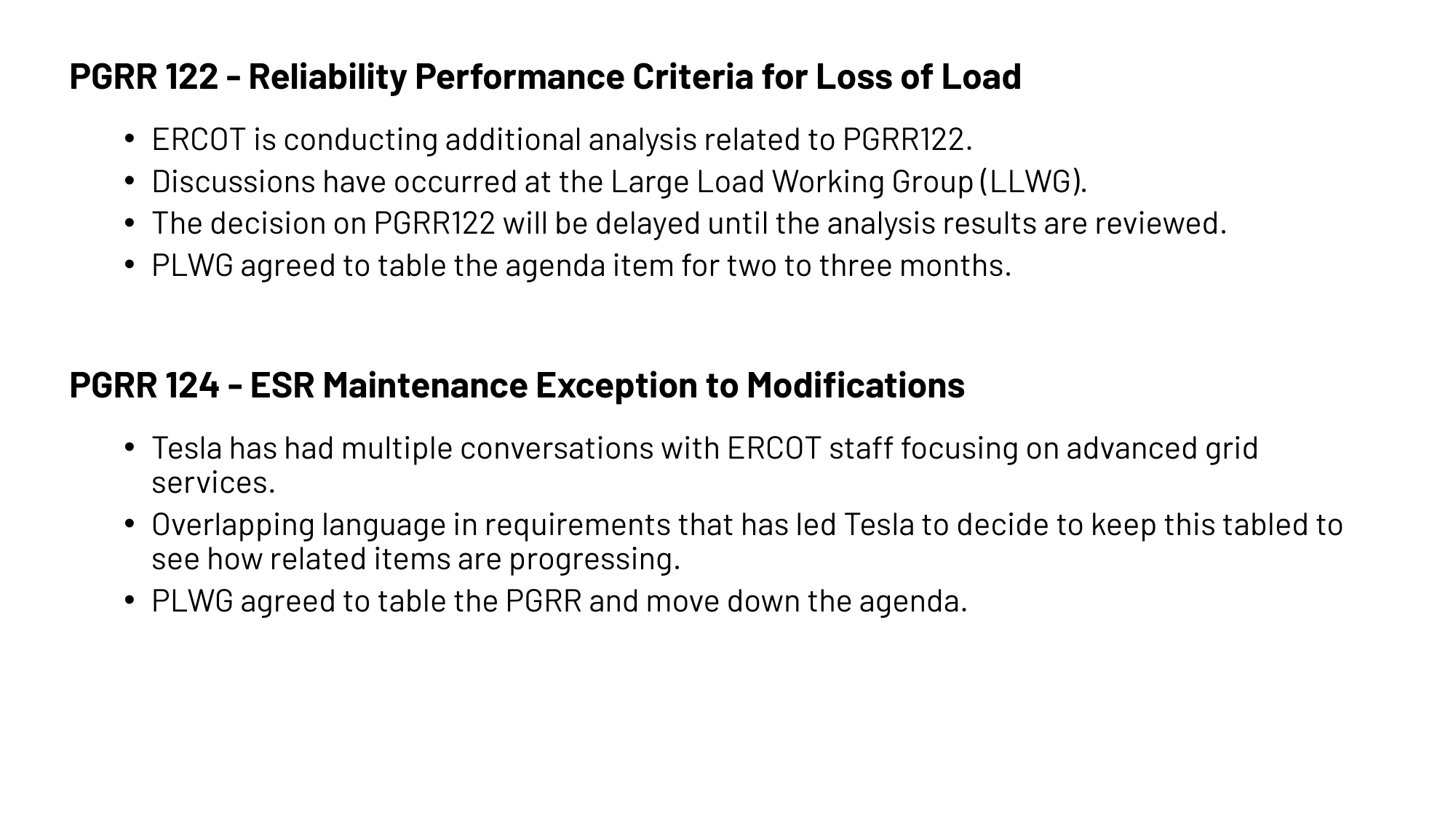

PGRR 122 - Reliability Performance Criteria for Loss of Load
ERCOT is conducting additional analysis related to PGRR122.
Discussions have occurred at the Large Load Working Group (LLWG).
The decision on PGRR122 will be delayed until the analysis results are reviewed.
PLWG agreed to table the agenda item for two to three months.

PGRR 124 - ESR Maintenance Exception to Modifications
Tesla has had multiple conversations with ERCOT staff focusing on advanced grid services.
Overlapping language in requirements that has led Tesla to decide to keep this tabled to see how related items are progressing.
PLWG agreed to table the PGRR and move down the agenda.